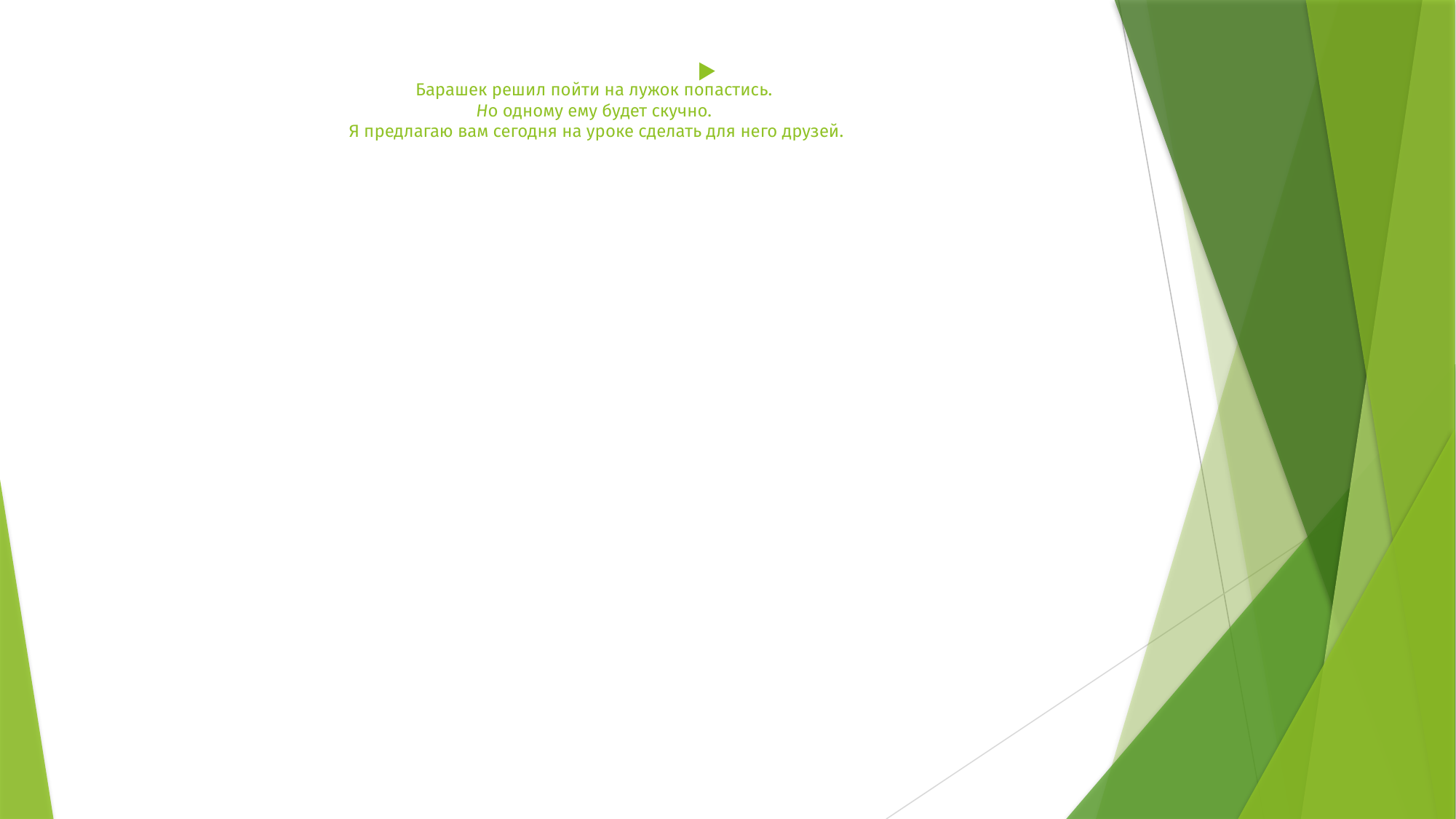

# Барашек решил пойти на лужок попастись.  Но одному ему будет скучно. Я предлагаю вам сегодня на уроке сделать для него друзей.